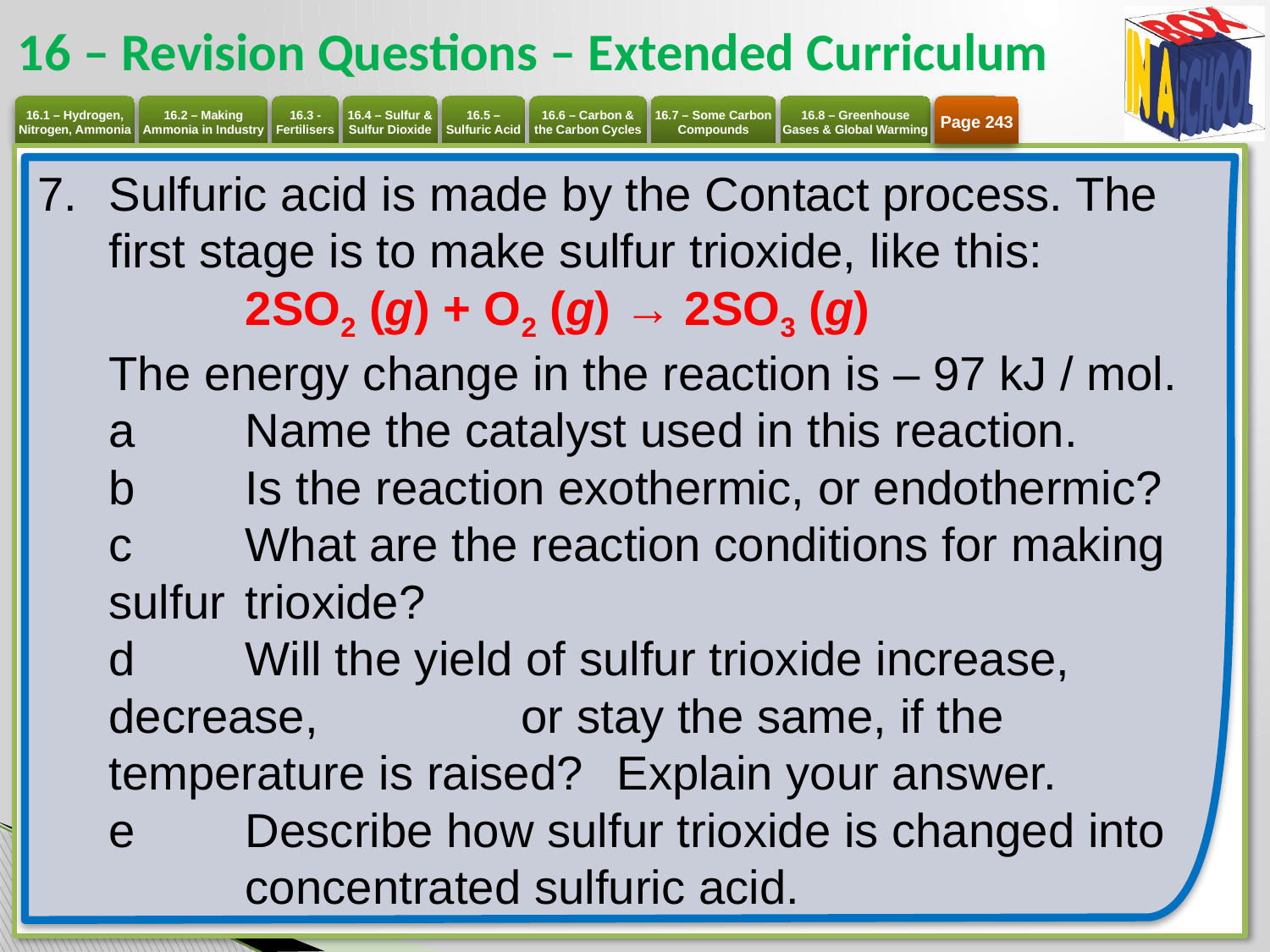

# 16 – Revision Questions – Extended Curriculum
Page 243
Sulfuric acid is made by the Contact process. The first stage is to make sulfur trioxide, like this:
	2SO2 (g) + O2 (g) → 2SO3 (g)
The energy change in the reaction is – 97 kJ / mol.
a 	Name the catalyst used in this reaction.
b 	Is the reaction exothermic, or endothermic?
c 	What are the reaction conditions for making sulfur 	trioxide?
d 	Will the yield of sulfur trioxide increase, decrease, 	or stay the same, if the temperature is raised? 	Explain your answer.
e	Describe how sulfur trioxide is changed into 	concentrated sulfuric acid.